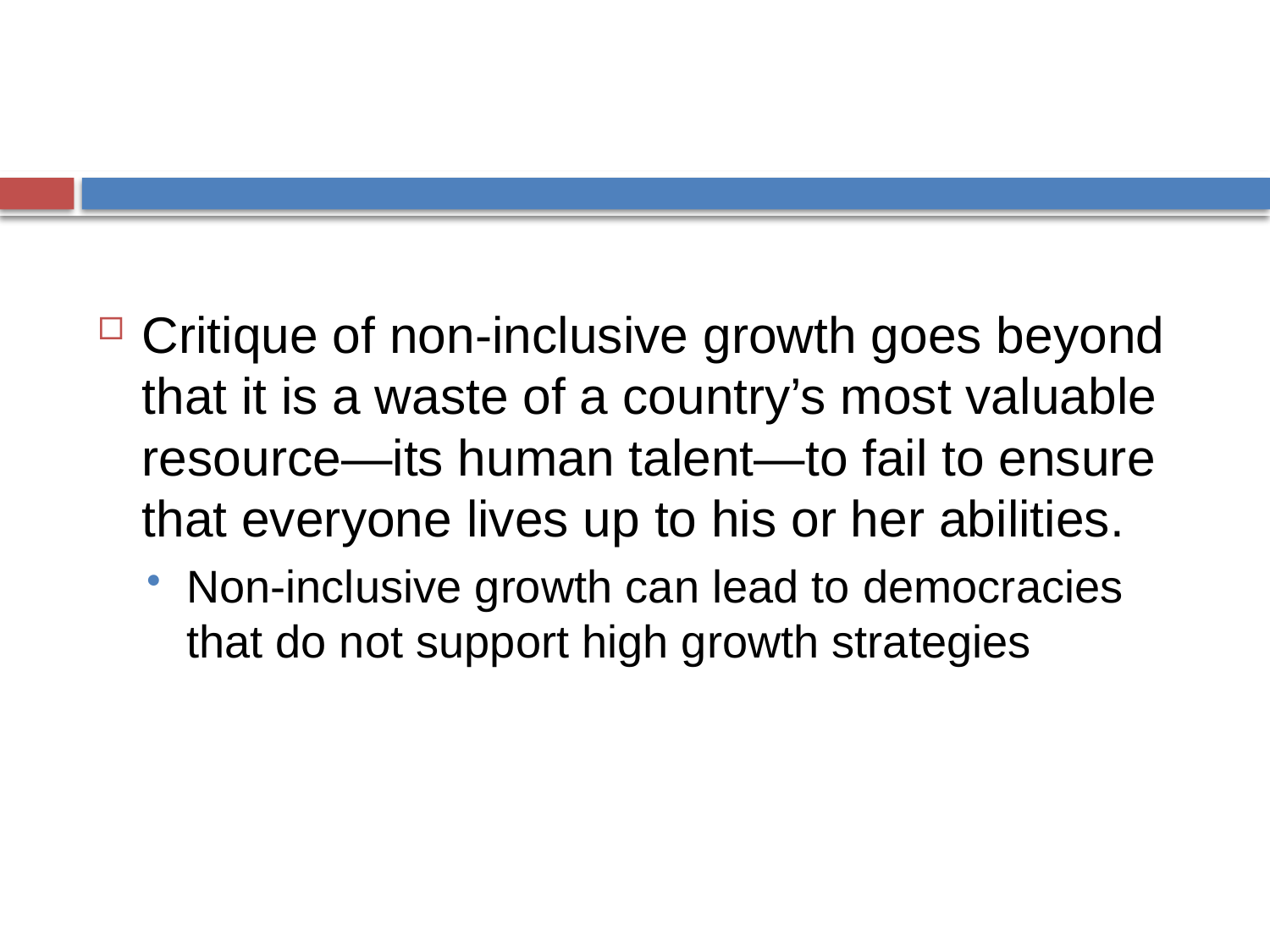

#

Critique of non-inclusive growth goes beyond that it is a waste of a country’s most valuable resource—its human talent—to fail to ensure that everyone lives up to his or her abilities.
Non-inclusive growth can lead to democracies that do not support high growth strategies